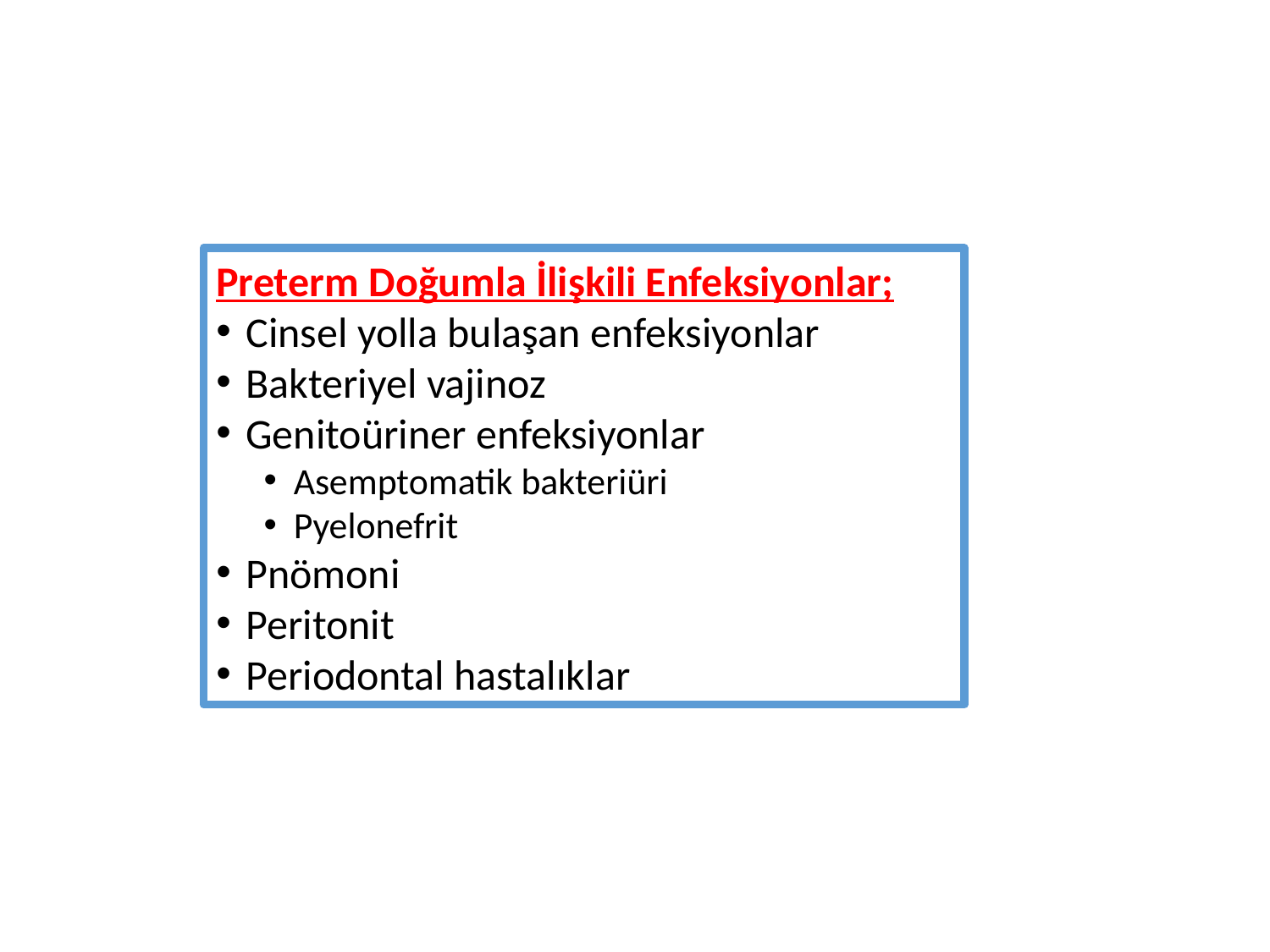

Preterm Doğumla İlişkili Enfeksiyonlar;
Cinsel yolla bulaşan enfeksiyonlar
Bakteriyel vajinoz
Genitoüriner enfeksiyonlar
Asemptomatik bakteriüri
Pyelonefrit
Pnömoni
Peritonit
Periodontal hastalıklar